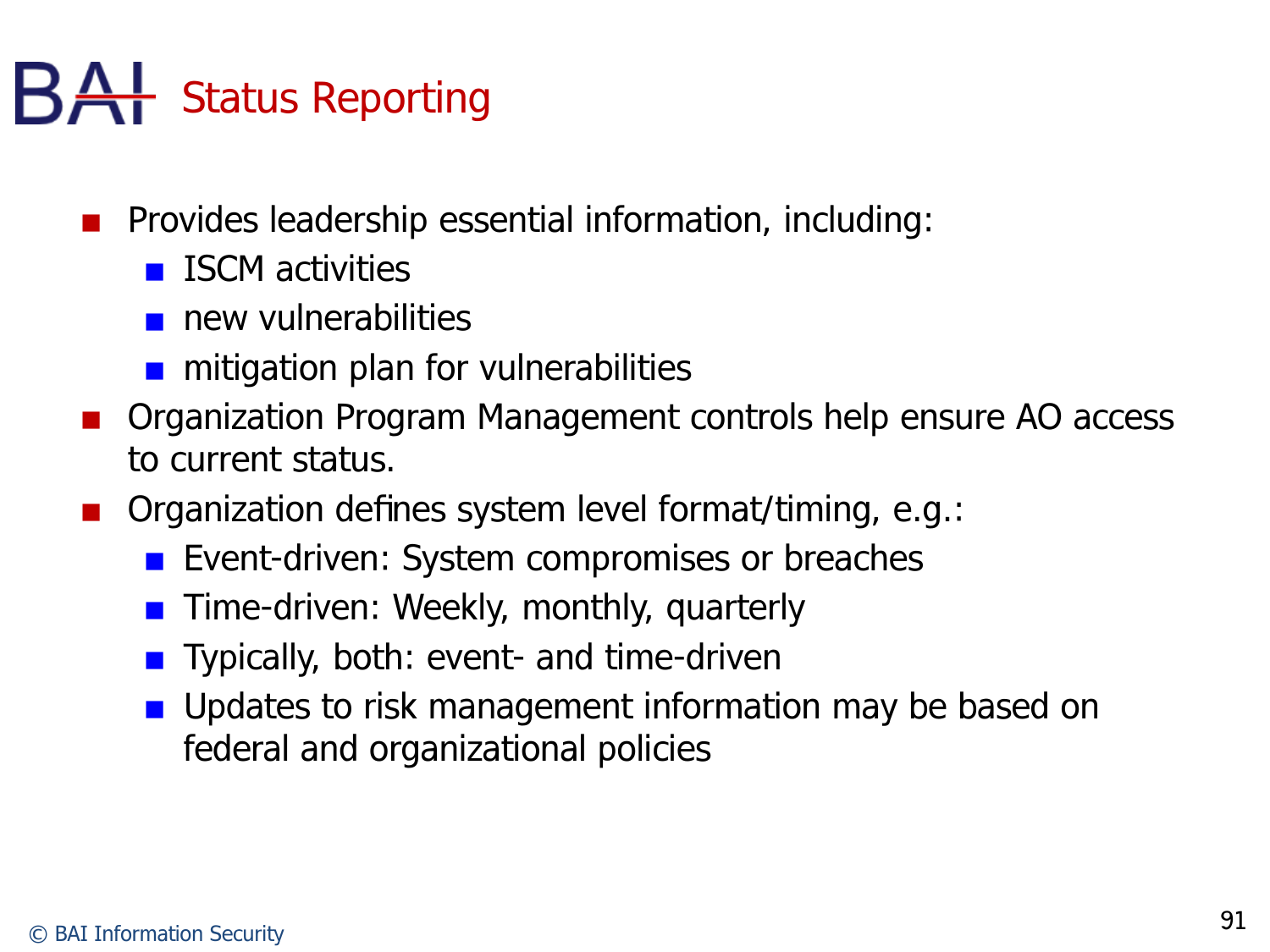

# Status Reporting
Provides leadership essential information, including:
ISCM activities
new vulnerabilities
mitigation plan for vulnerabilities
Organization Program Management controls help ensure AO access to current status.
Organization defines system level format/timing, e.g.:
Event-driven: System compromises or breaches
Time-driven: Weekly, monthly, quarterly
Typically, both: event- and time-driven
Updates to risk management information may be based on federal and organizational policies